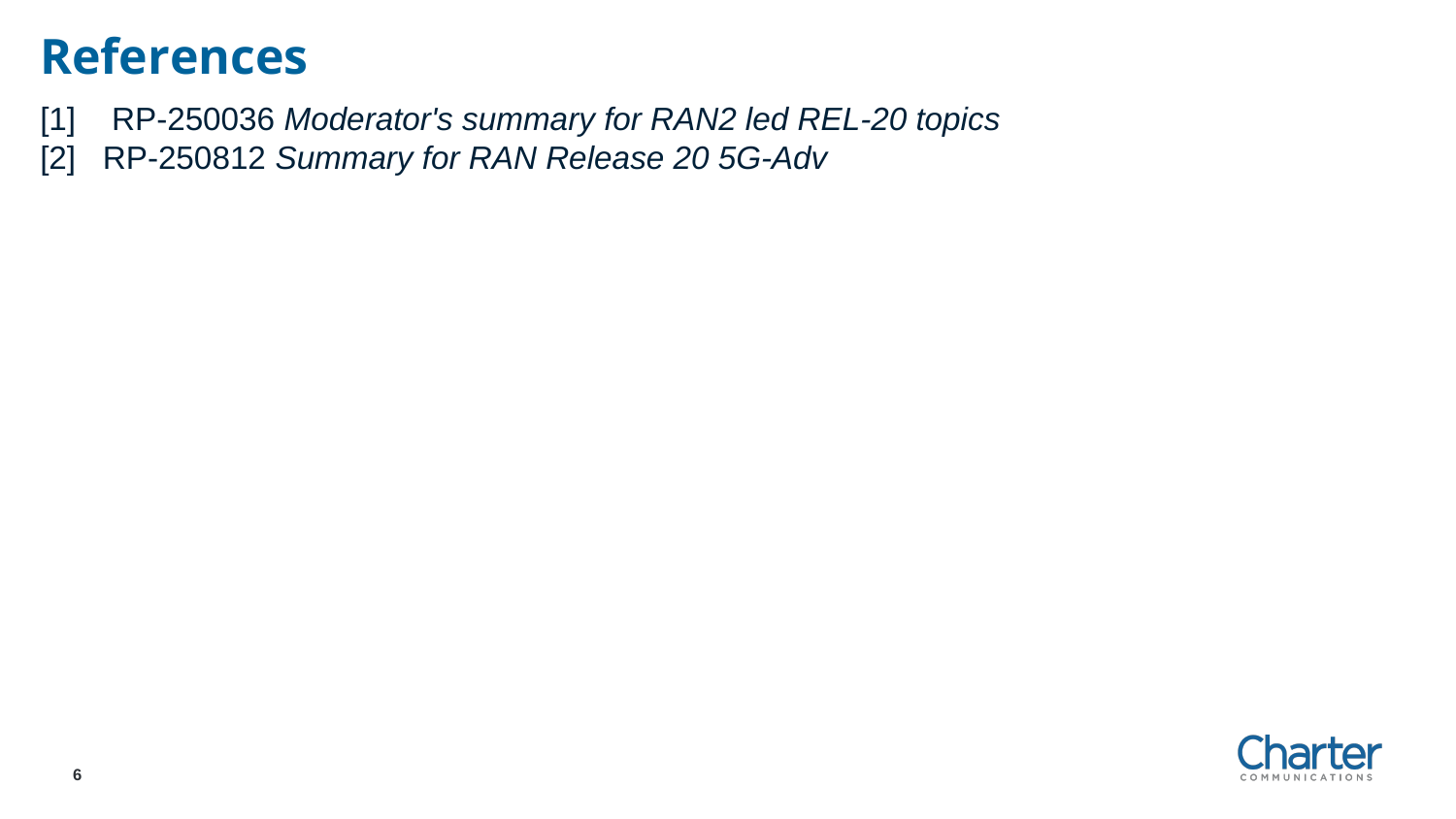

# References
[1]    RP-250036 Moderator's summary for RAN2 led REL-20 topics
[2]   RP-250812 Summary for RAN Release 20 5G-Adv
6